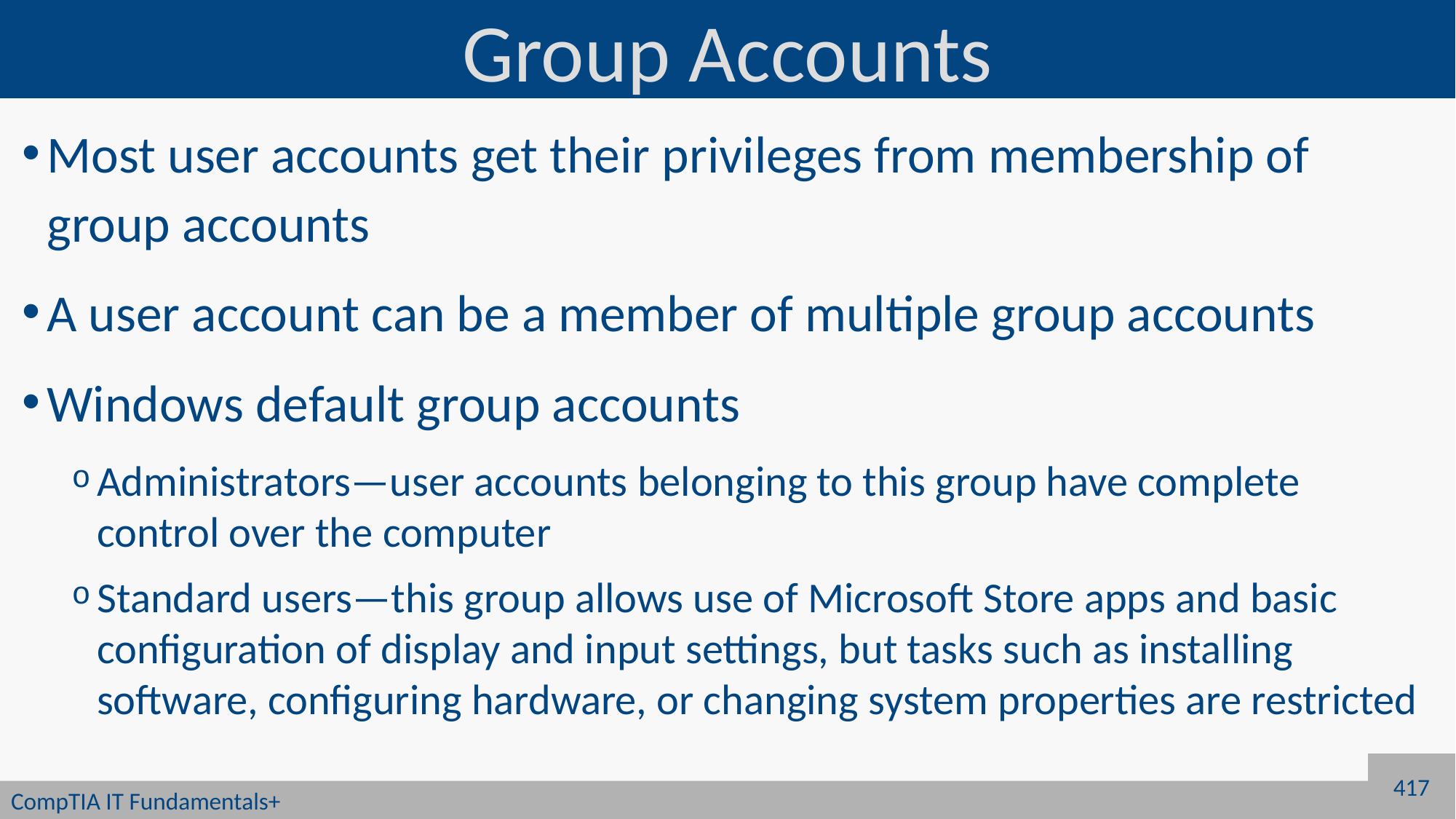

# Group Accounts
Most user accounts get their privileges from membership of group accounts
A user account can be a member of multiple group accounts
Windows default group accounts
Administrators—user accounts belonging to this group have complete control over the computer
Standard users—this group allows use of Microsoft Store apps and basic configuration of display and input settings, but tasks such as installing software, configuring hardware, or changing system properties are restricted

417
CompTIA IT Fundamentals+